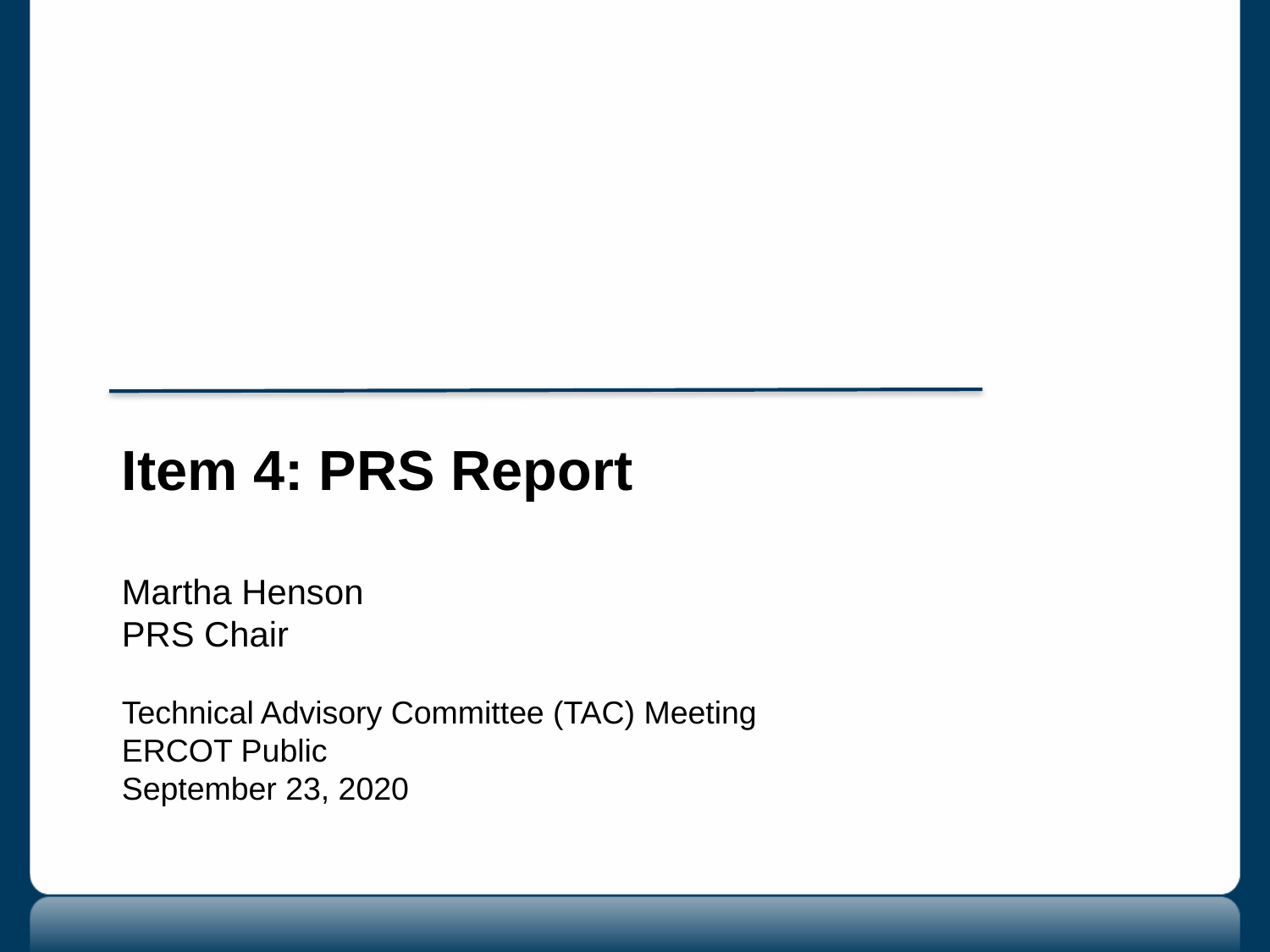

Item 4: PRS Report

Martha Henson
PRS Chair

Technical Advisory Committee (TAC) Meeting
ERCOT Public
September 23, 2020